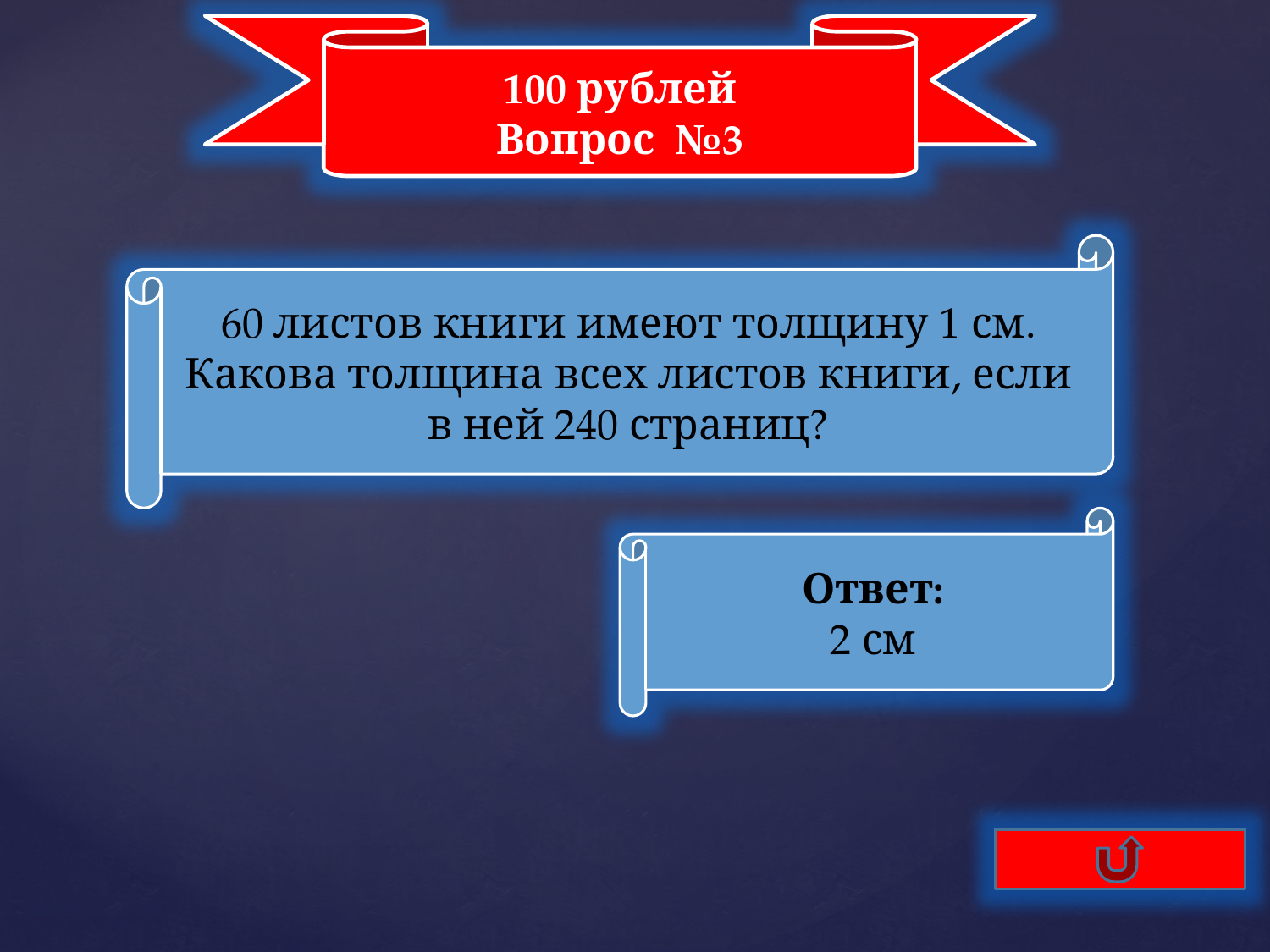

100 рублей
Вопрос  №3
60 листов книги имеют толщину 1 см. Какова толщина всех листов книги, если в ней 240 страниц?
Ответ:
2 см